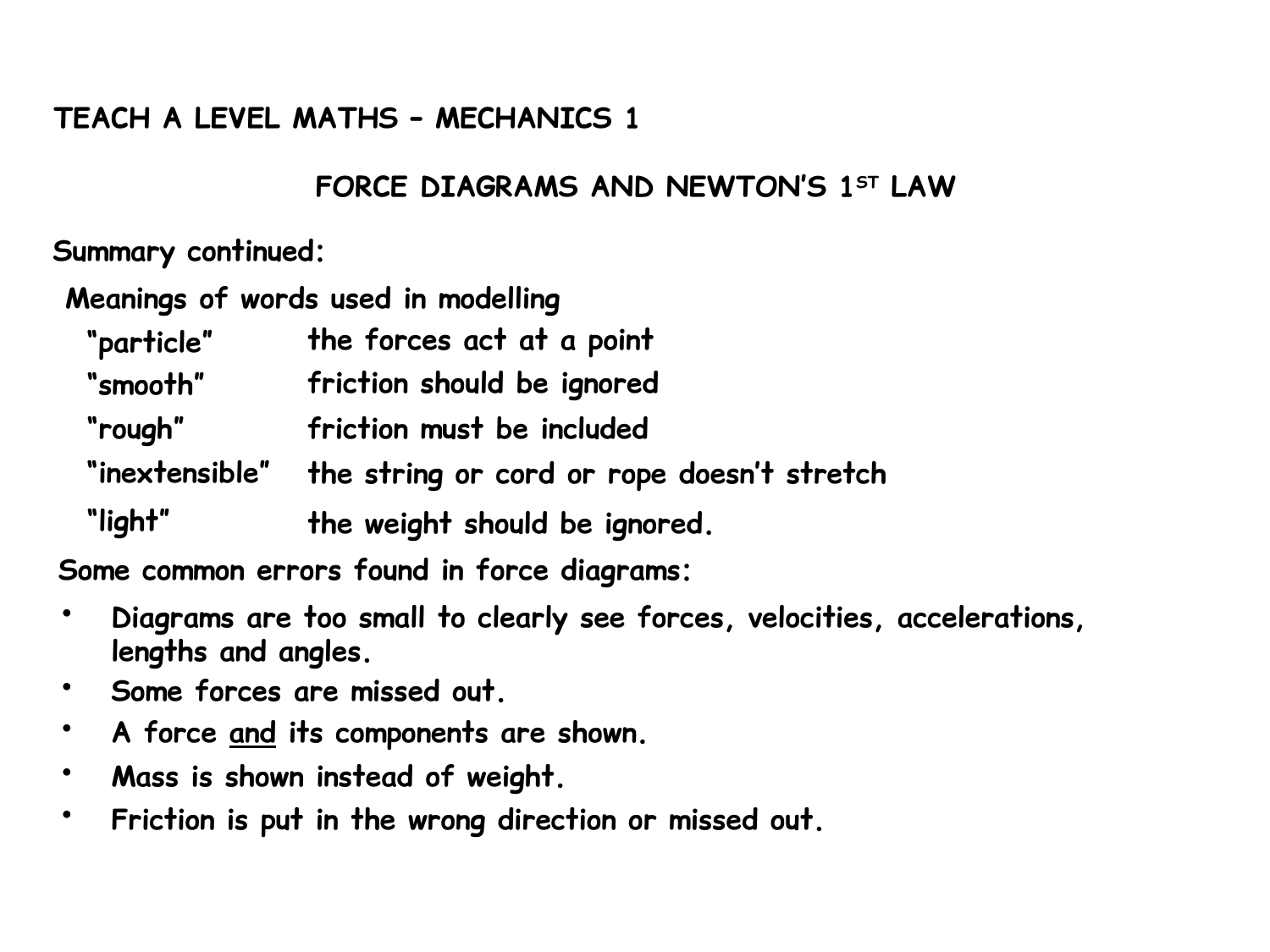

TEACH A LEVEL MATHS – MECHANICS 1
FORCE DIAGRAMS AND NEWTON’S 1ST LAW
Summary continued:
Meanings of words used in modelling
the forces act at a point
“particle”
friction should be ignored
“smooth”
“rough”
friction must be included
“inextensible”
the string or cord or rope doesn’t stretch
“light”
the weight should be ignored.
Some common errors found in force diagrams:
Diagrams are too small to clearly see forces, velocities, accelerations, lengths and angles.
Some forces are missed out.
A force and its components are shown.
Mass is shown instead of weight.
Friction is put in the wrong direction or missed out.